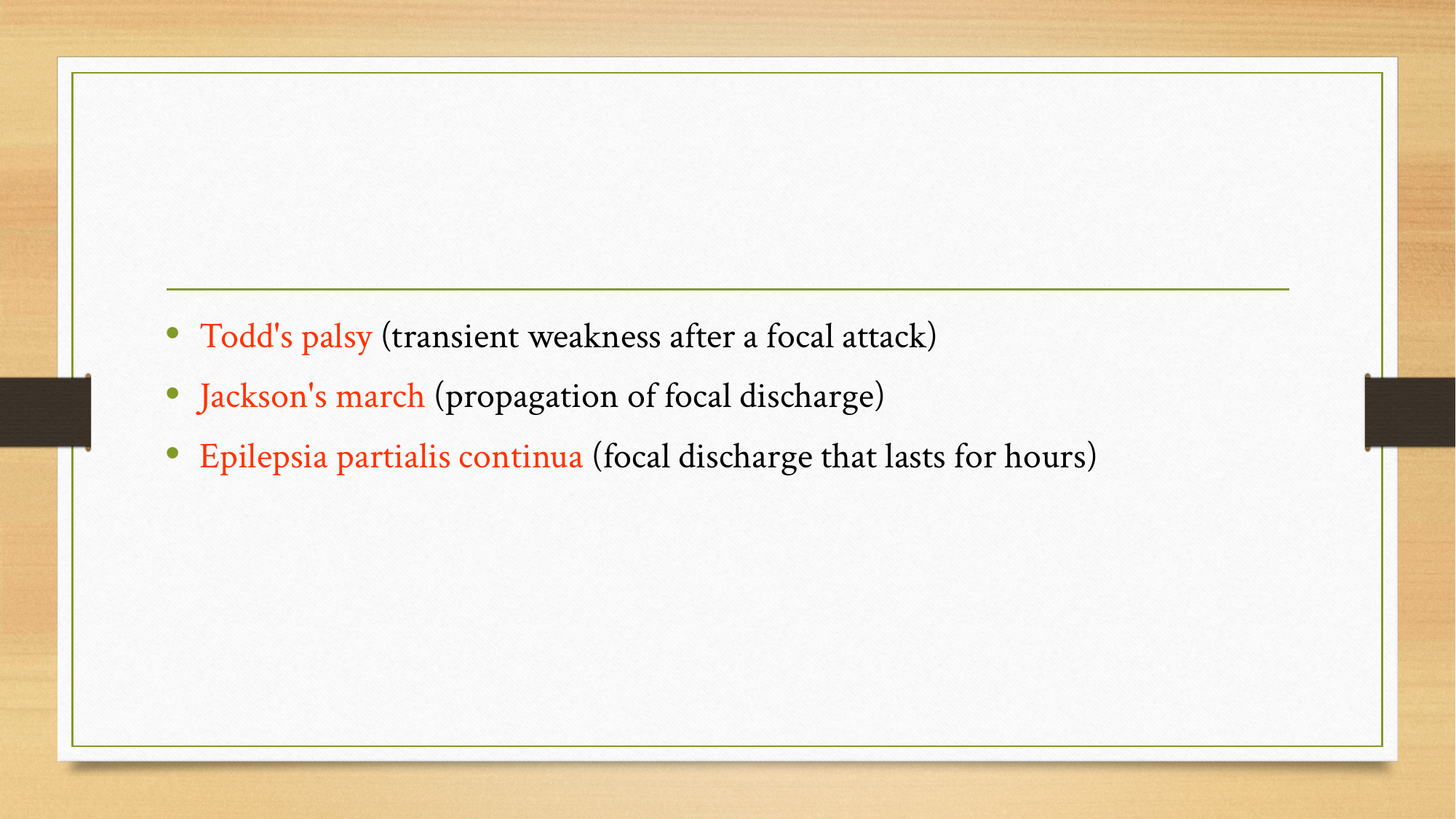

#
Todd's palsy (transient weakness after a focal attack)
Jackson's march (propagation of focal discharge)
Epilepsia partialis continua (focal discharge that lasts for hours)